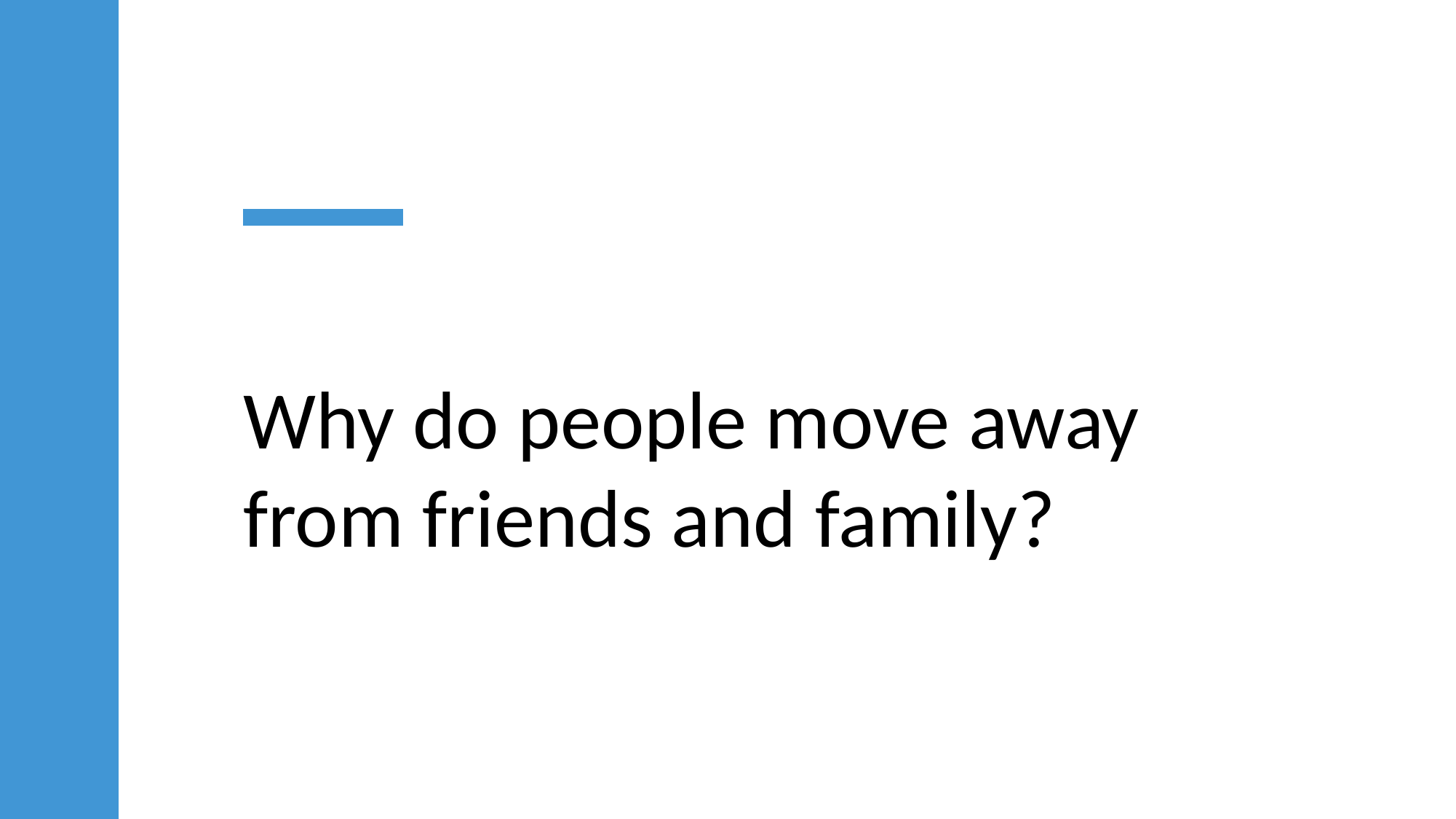

# Why do people move away from friends and family?